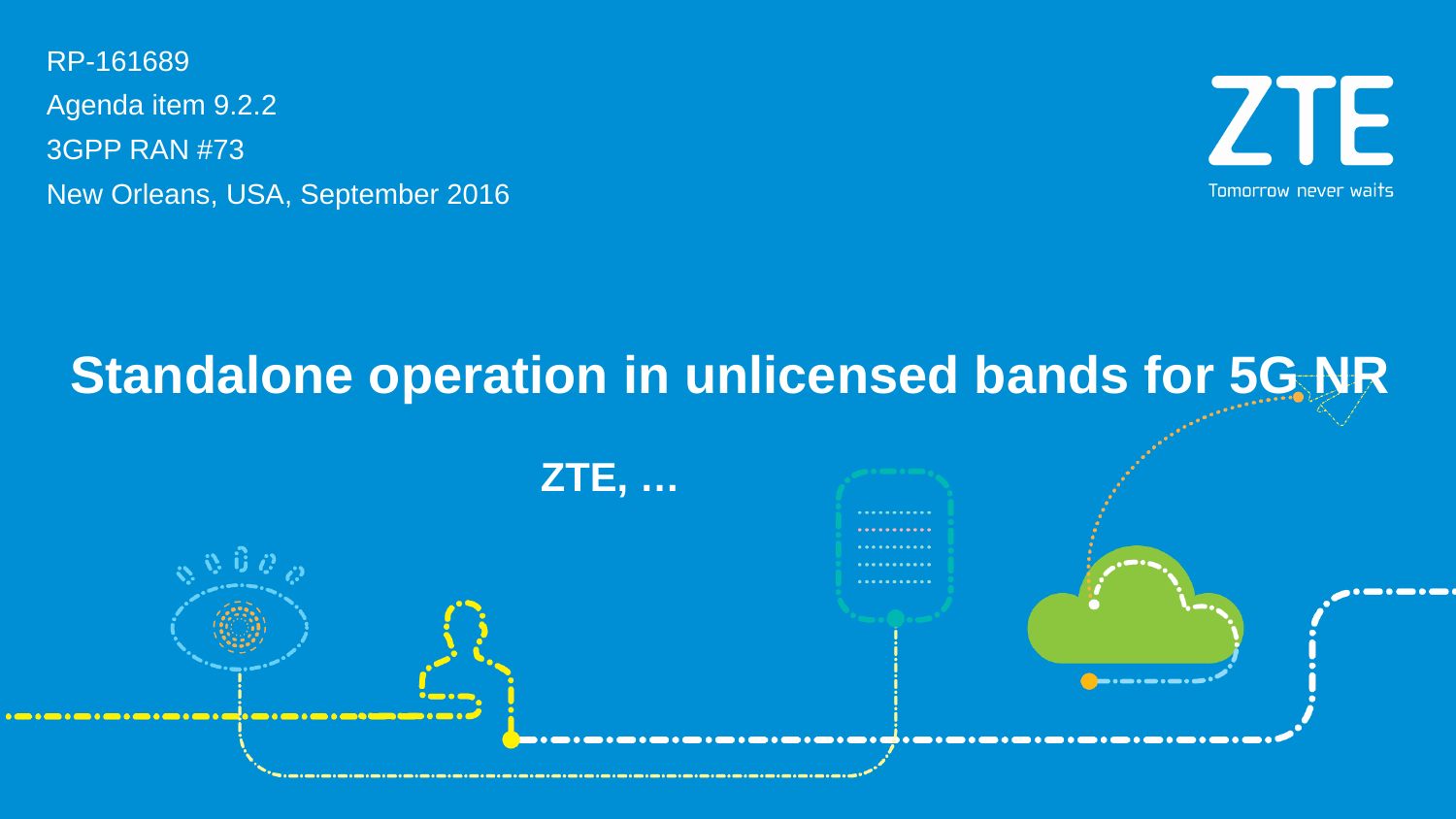

# RP-161689 Agenda item 9.2.2 3GPP RAN #73 New Orleans, USA, September 2016
Standalone operation in unlicensed bands for 5G NR
ZTE, …